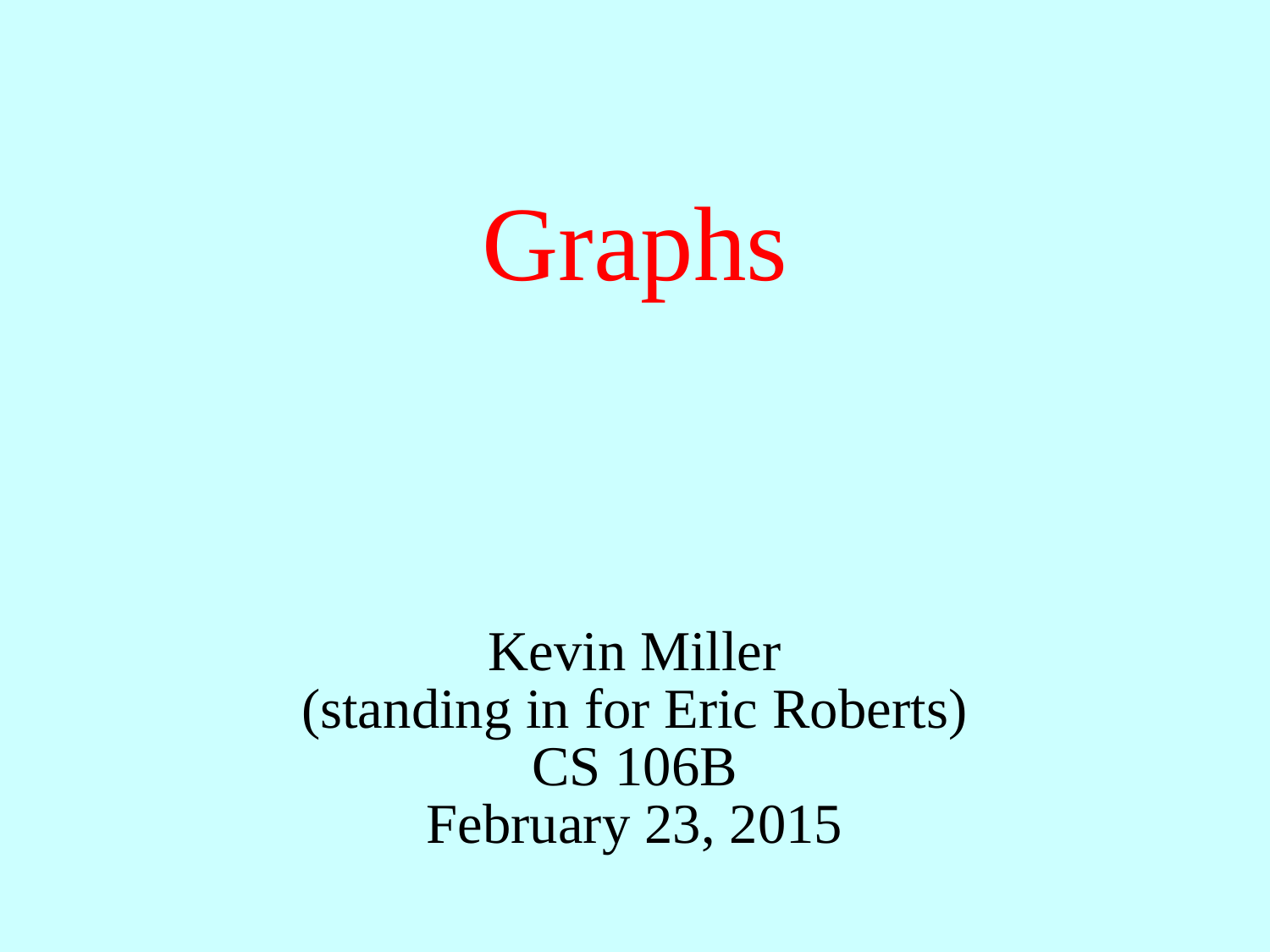

# Graphs
Kevin Miller
(standing in for Eric Roberts)
CS 106B
February 23, 2015